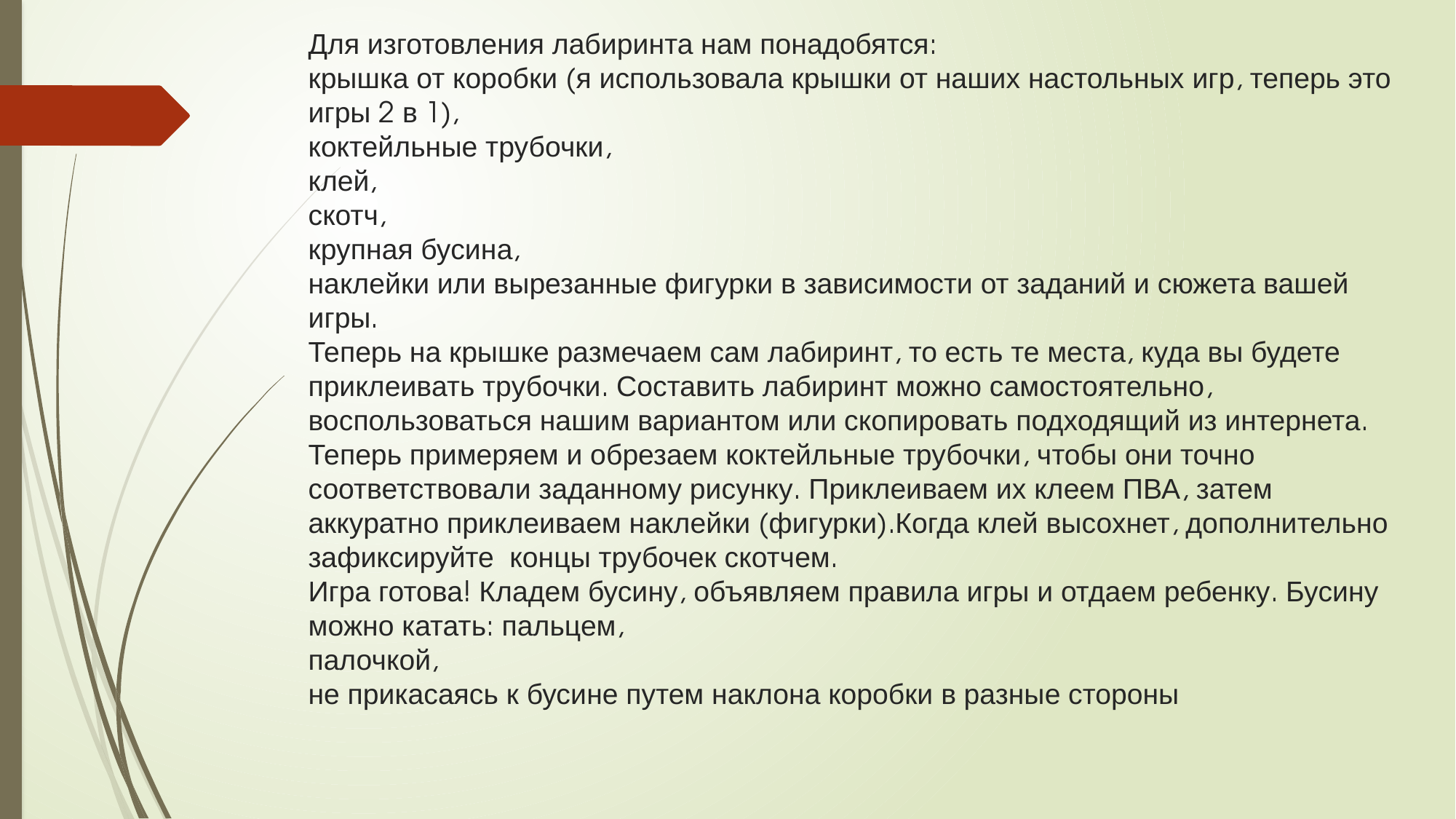

# Для изготовления лабиринта нам понадобятся: крышка от коробки (я использовала крышки от наших настольных игр, теперь это игры 2 в 1), коктейльные трубочки, клей, скотч, крупная бусина, наклейки или вырезанные фигурки в зависимости от заданий и сюжета вашей игры. Теперь на крышке размечаем сам лабиринт, то есть те места, куда вы будете приклеивать трубочки. Составить лабиринт можно самостоятельно, воспользоваться нашим вариантом или скопировать подходящий из интернета. Теперь примеряем и обрезаем коктейльные трубочки, чтобы они точно соответствовали заданному рисунку. Приклеиваем их клеем ПВА, затем аккуратно приклеиваем наклейки (фигурки).Когда клей высохнет, дополнительно зафиксируйте  концы трубочек скотчем. Игра готова! Кладем бусину, объявляем правила игры и отдаем ребенку. Бусину можно катать: пальцем, палочкой, не прикасаясь к бусине путем наклона коробки в разные стороны